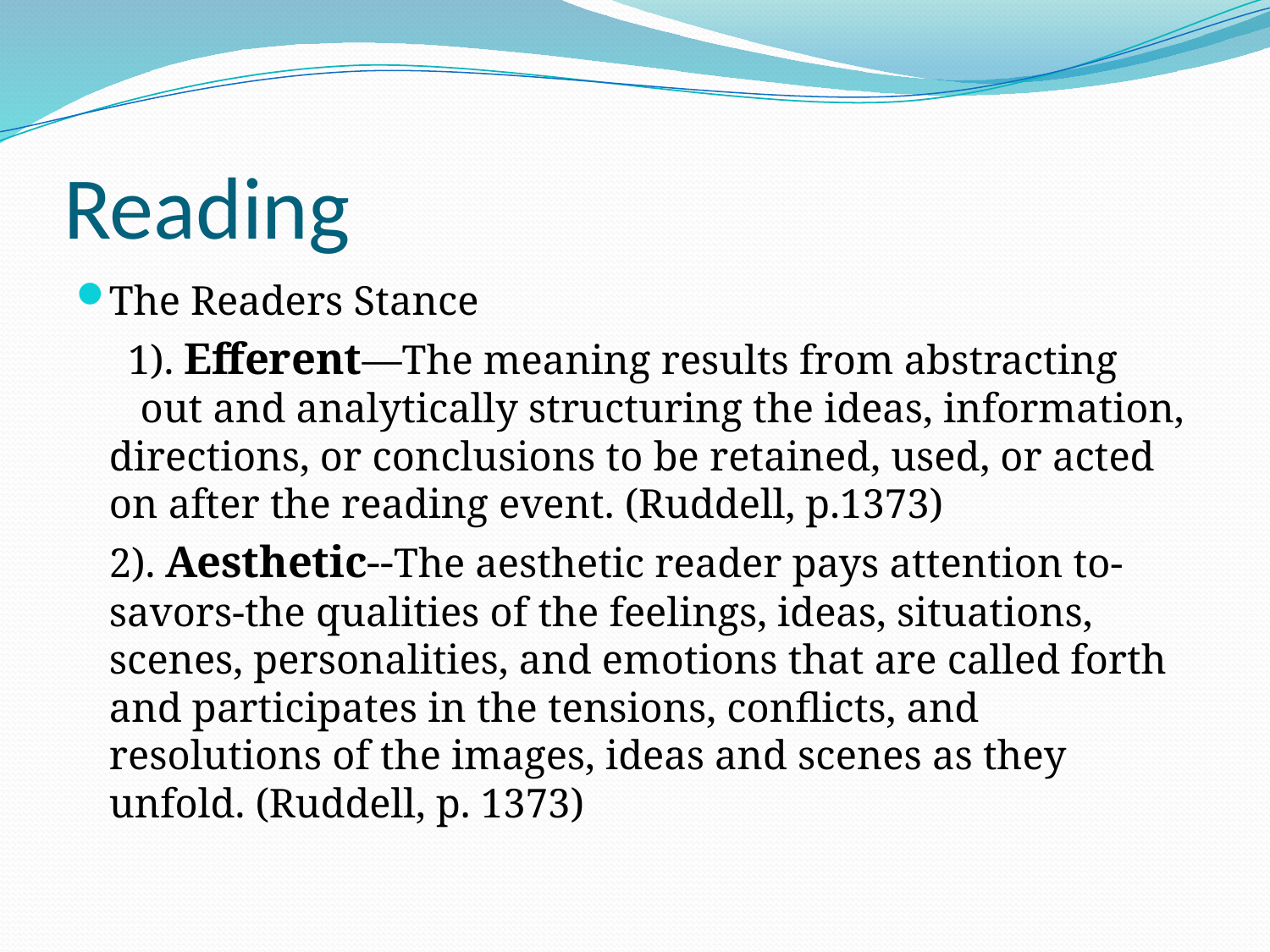

# Reading
The Readers Stance
     1). Efferent—The meaning results from abstracting           out and analytically structuring the ideas, information, directions, or conclusions to be retained, used, or acted on after the reading event. (Ruddell, p.1373)
	2). Aesthetic--The aesthetic reader pays attention to-savors-the qualities of the feelings, ideas, situations, scenes, personalities, and emotions that are called forth and participates in the tensions, conflicts, and resolutions of the images, ideas and scenes as they unfold. (Ruddell, p. 1373)